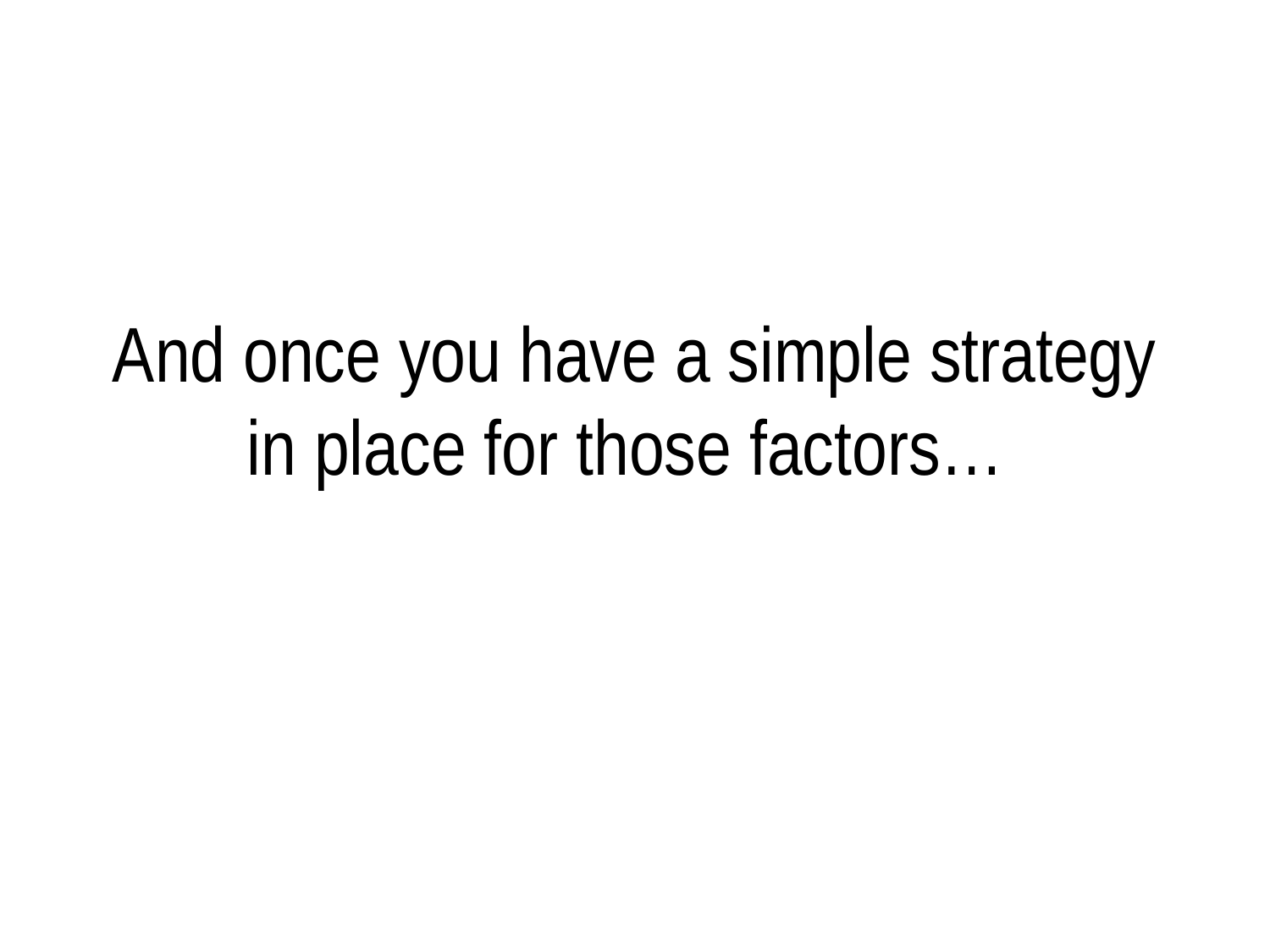

# And once you have a simple strategy in place for those factors…